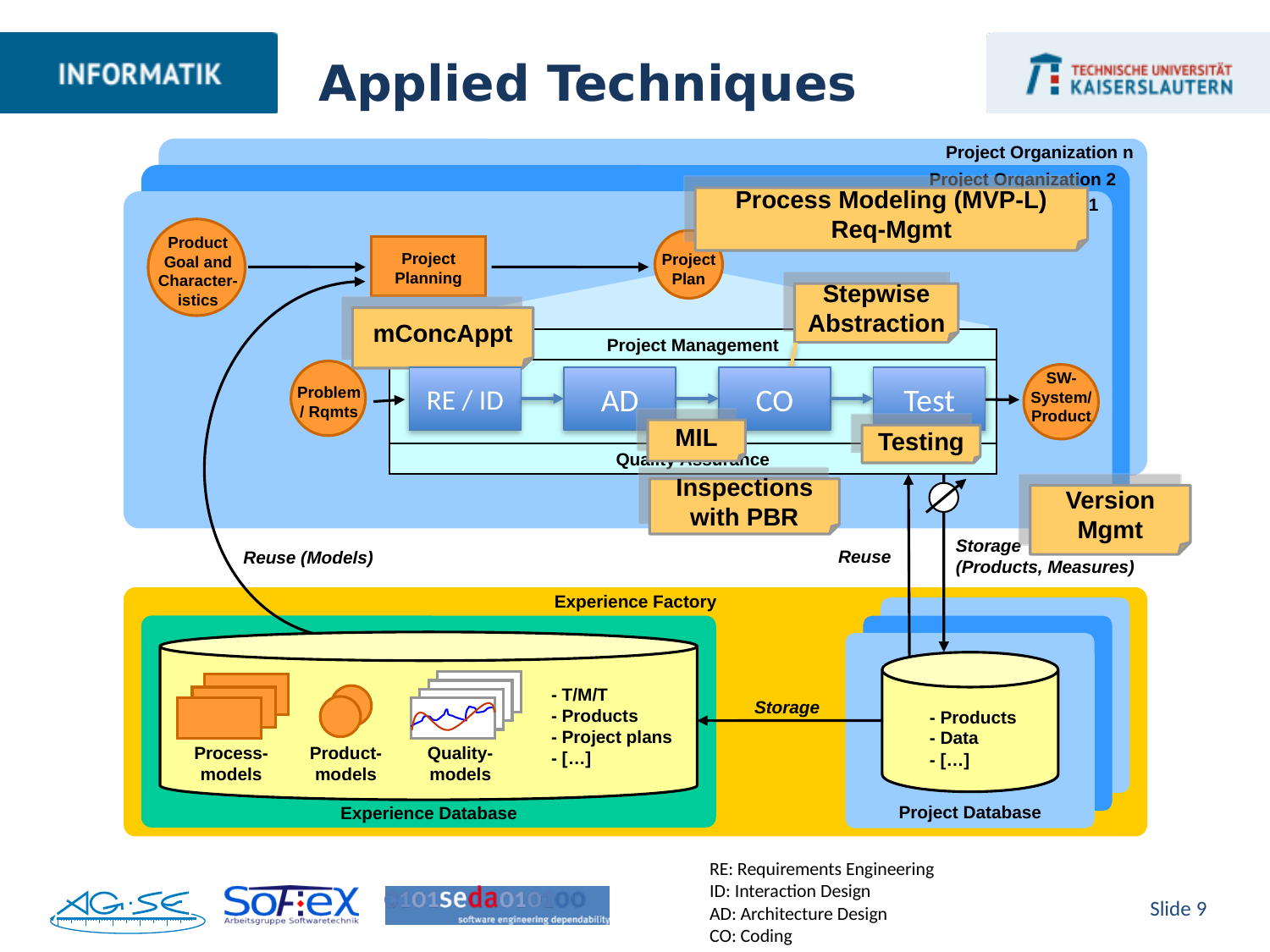

# Applied Techniques
Project Organization n

Project Organization 2

Project Organization 1

Process Modeling (MVP-L)
Req-Mgmt

Product
Goal and
Character-
istics

Project
Plan

Project
Planning

Reuse (Models)

Project Management
Stepwise Abstraction
mConcAppt
SW-
System/
Product

Problem
/ Rqmts
RE / ID
AD
CO
Test
MIL
Testing
Quality Assurance

Reuse

Storage
(Products, Measures)
Inspections with PBR
Version Mgmt
Experience Factory

Experience Database

- Products
- Data
- […]
Project Database
- T/M/T
- Products
- Project plans
- […]

Quality-
models

Process-
models

Product-
models
Storage

RE: Requirements Engineering
ID: Interaction Design
AD: Architecture Design
CO: Coding